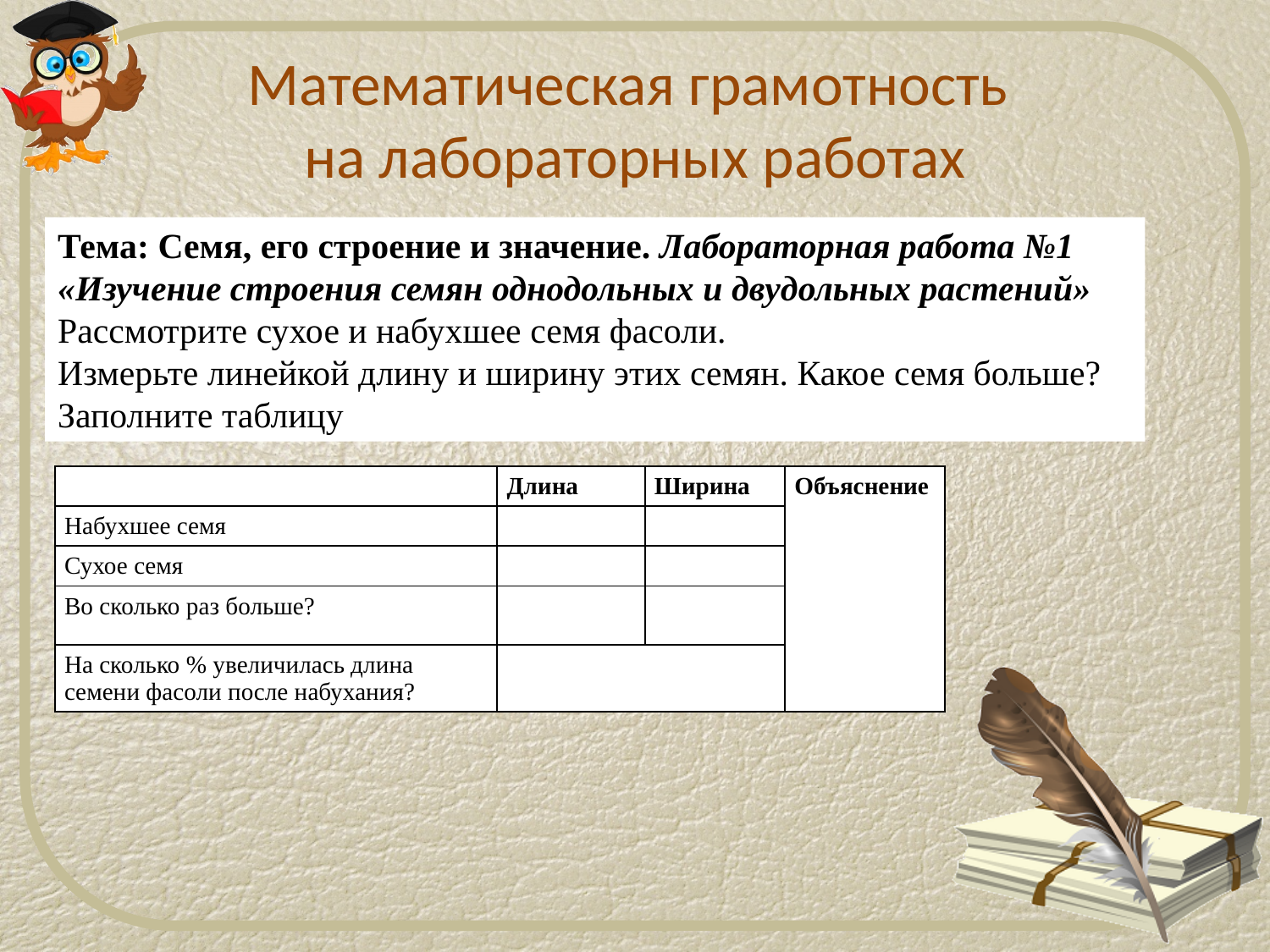

# Математическая грамотность на лабораторных работах
Тема: Семя, его строение и значение. Лабораторная работа №1
«Изучение строения семян однодольных и двудольных растений»
Рассмотрите сухое и набухшее семя фасоли.
Измерьте линейкой длину и ширину этих семян. Какое семя больше? Заполните таблицу
|  | Длина | Ширина | Объяснение |
| --- | --- | --- | --- |
| Набухшее семя |  |  |  |
| Сухое семя |  |  |  |
| Во сколько раз больше? |  |  |  |
| На сколько % увеличилась длина семени фасоли после набухания? |  |  |  |